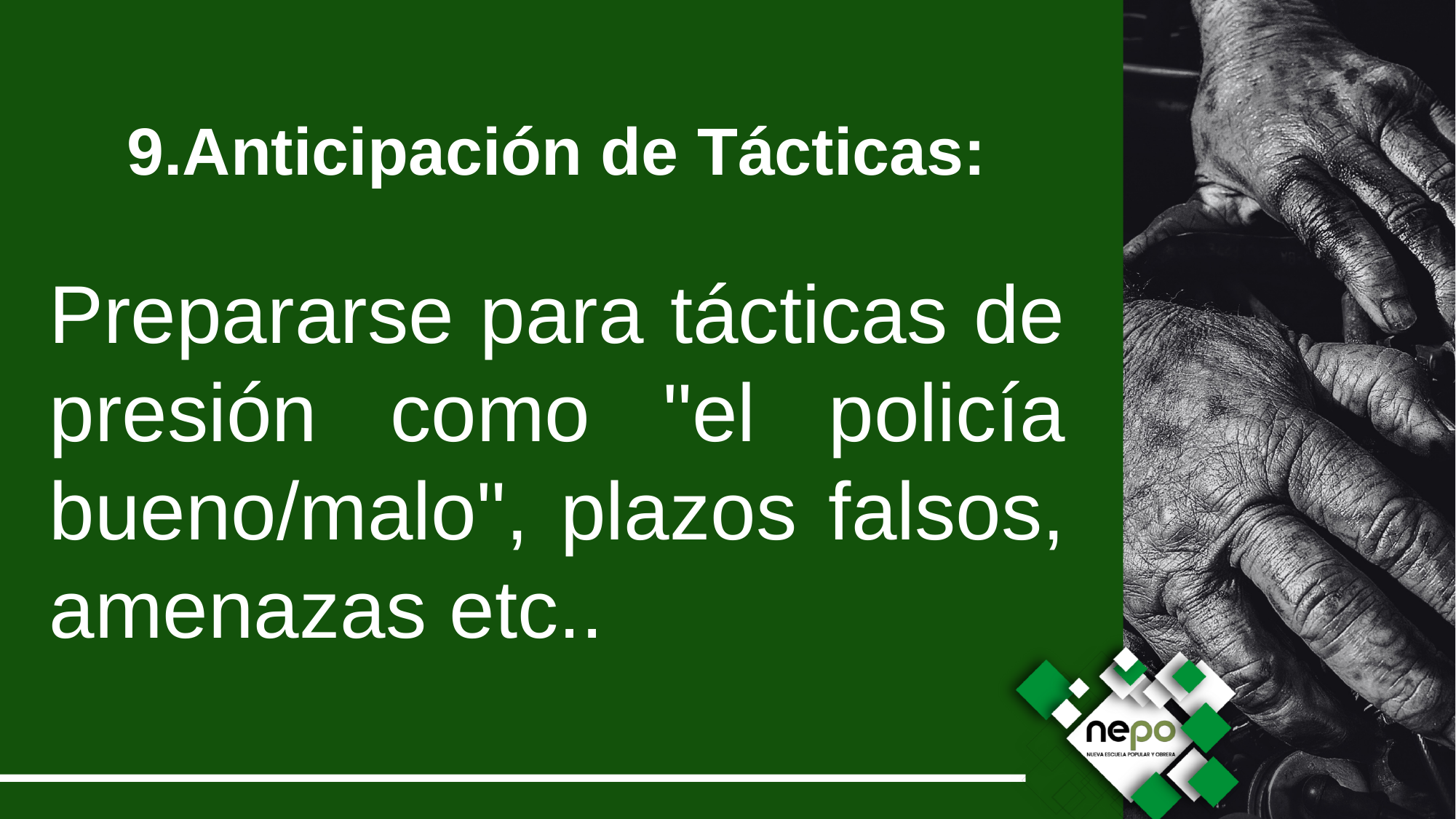

9.Anticipación de Tácticas:

Prepararse para tácticas de presión como "el policía bueno/malo", plazos falsos, amenazas etc..